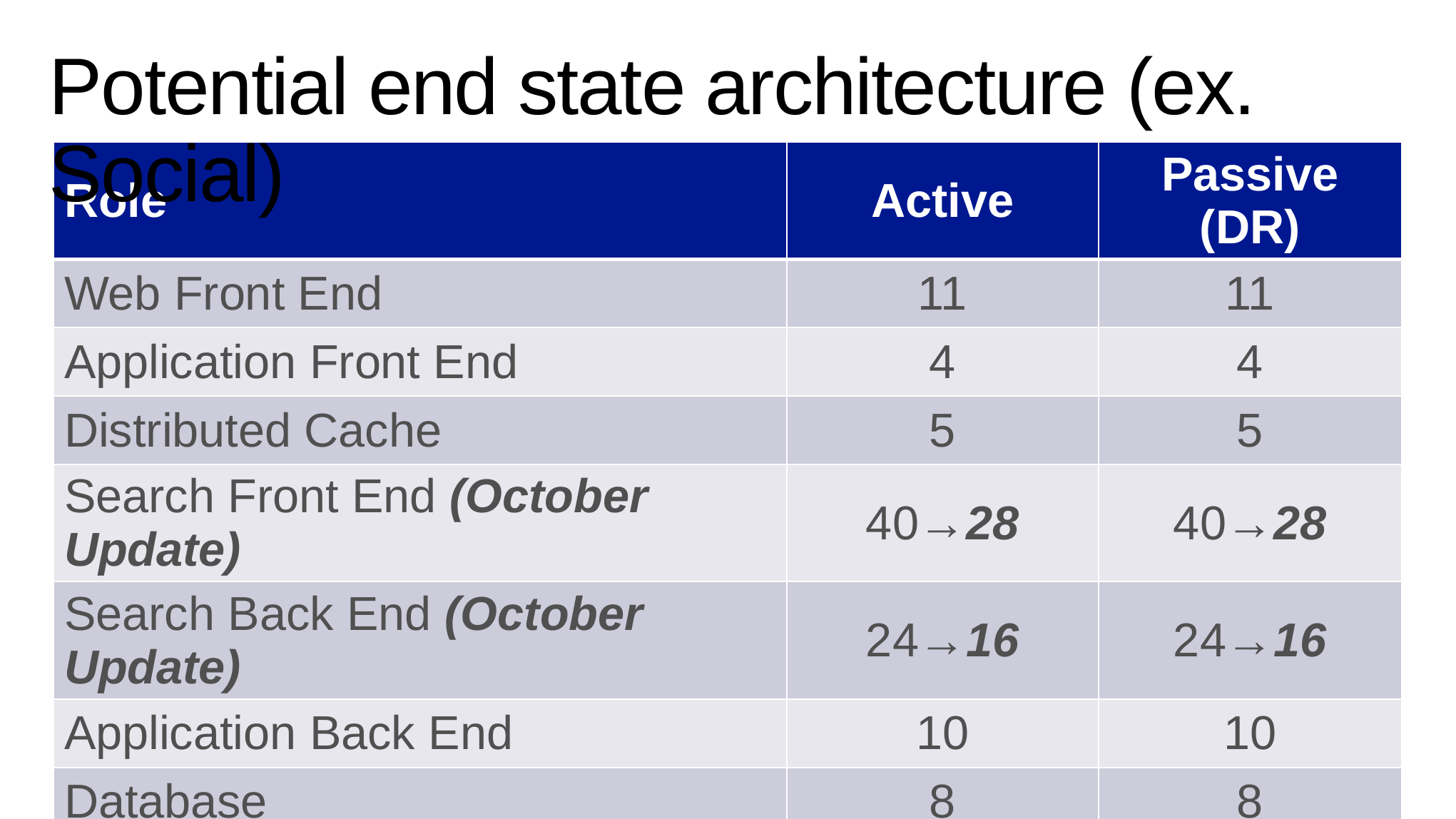

# Potential end state architecture (ex. Social)
| Role | Active | Passive (DR) |
| --- | --- | --- |
| Web Front End | 11 | 11 |
| Application Front End | 4 | 4 |
| Distributed Cache | 5 | 5 |
| Search Front End (October Update) | 40→28 | 40→28 |
| Search Back End (October Update) | 24→16 | 24→16 |
| Application Back End | 10 | 10 |
| Database | 8 | 8 |
| Total | 82 | 82 |